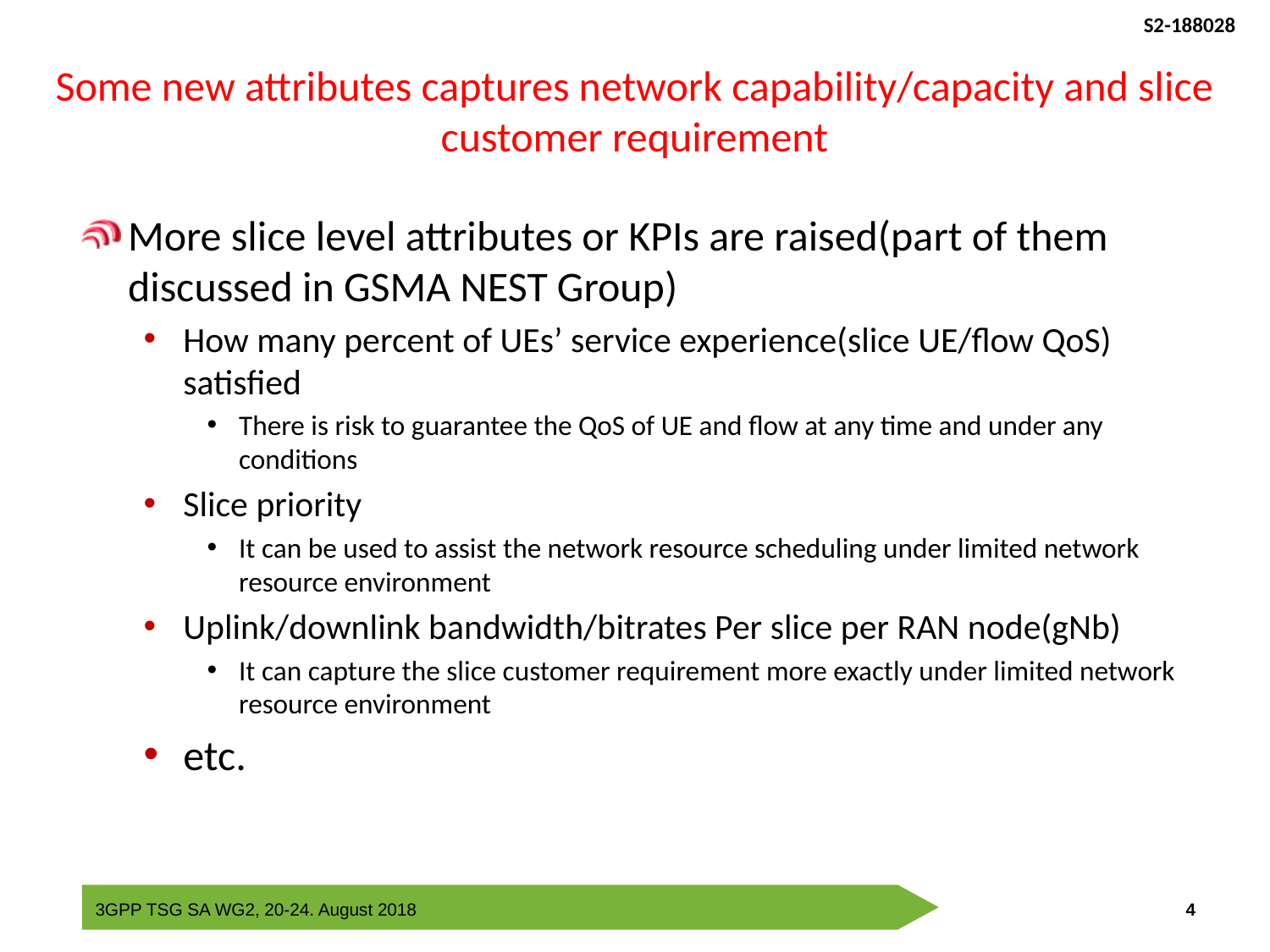

# Some new attributes captures network capability/capacity and slice customer requirement
More slice level attributes or KPIs are raised(part of them discussed in GSMA NEST Group)
How many percent of UEs’ service experience(slice UE/flow QoS) satisfied
There is risk to guarantee the QoS of UE and flow at any time and under any conditions
Slice priority
It can be used to assist the network resource scheduling under limited network resource environment
Uplink/downlink bandwidth/bitrates Per slice per RAN node(gNb)
It can capture the slice customer requirement more exactly under limited network resource environment
etc.